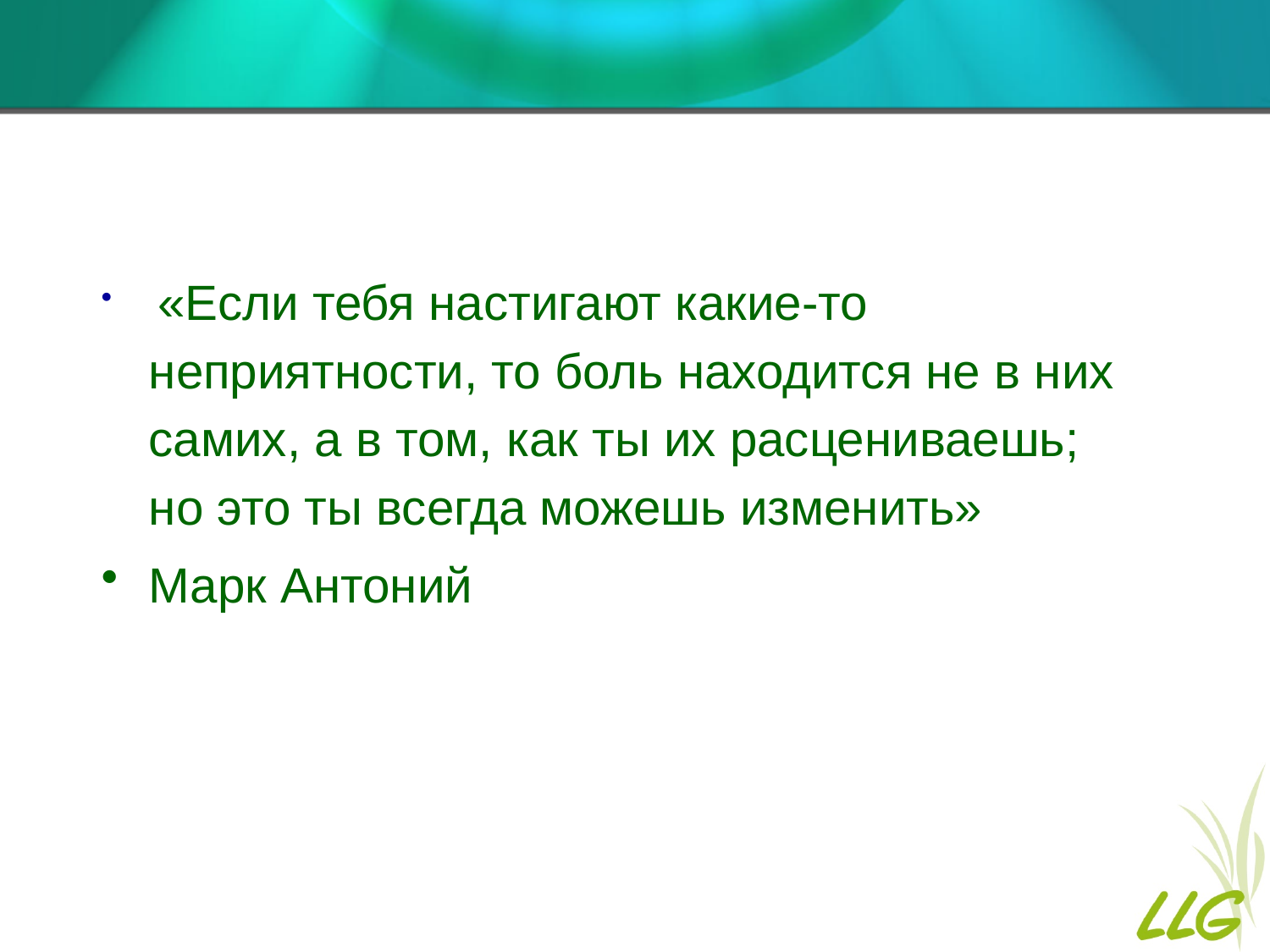

#

 «Если тебя настигают какие-то неприятности, то боль находится не в них самих, а в том, как ты их расцениваешь; но это ты всегда можешь изменить»
Марк Антоний